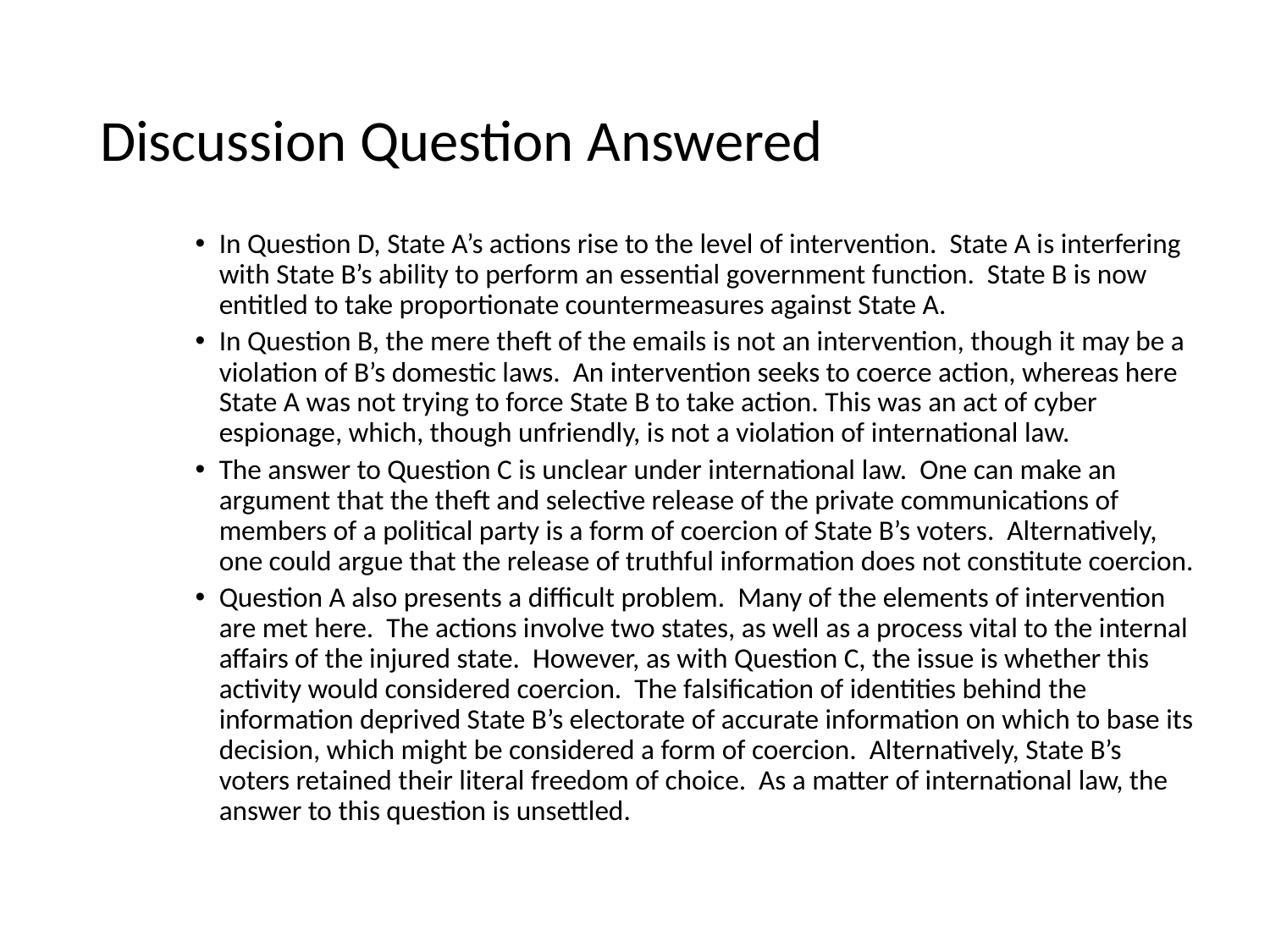

# Discussion Question Answered
In Question D, State A’s actions rise to the level of intervention.  State A is interfering with State B’s ability to perform an essential government function.  State B is now entitled to take proportionate countermeasures against State A.
In Question B, the mere theft of the emails is not an intervention, though it may be a violation of B’s domestic laws.  An intervention seeks to coerce action, whereas here State A was not trying to force State B to take action. This was an act of cyber espionage, which, though unfriendly, is not a violation of international law.
The answer to Question C is unclear under international law.  One can make an argument that the theft and selective release of the private communications of members of a political party is a form of coercion of State B’s voters.  Alternatively, one could argue that the release of truthful information does not constitute coercion.
Question A also presents a difficult problem.  Many of the elements of intervention are met here.  The actions involve two states, as well as a process vital to the internal affairs of the injured state.  However, as with Question C, the issue is whether this activity would considered coercion.  The falsification of identities behind the information deprived State B’s electorate of accurate information on which to base its decision, which might be considered a form of coercion.  Alternatively, State B’s voters retained their literal freedom of choice.  As a matter of international law, the answer to this question is unsettled.